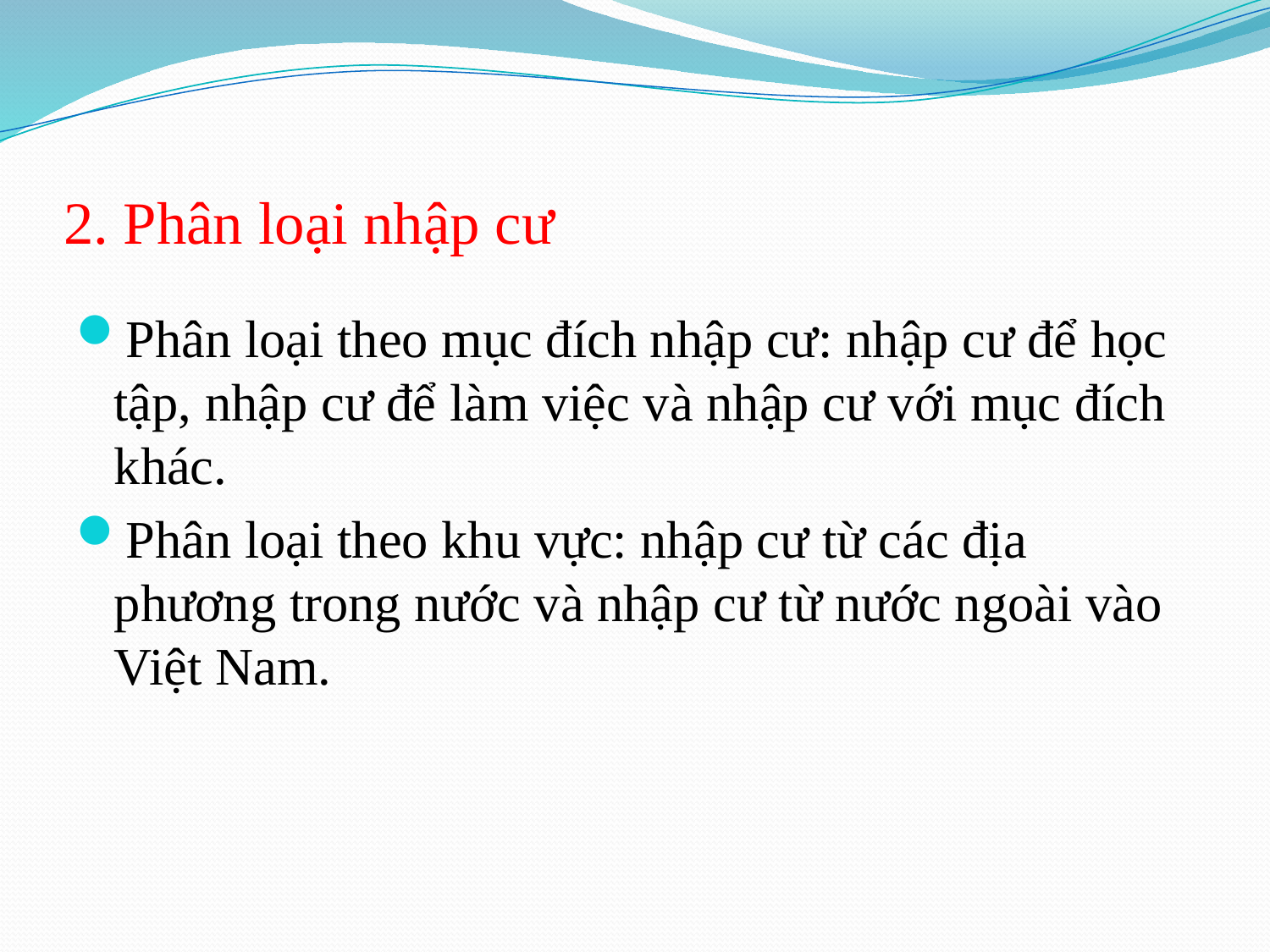

# 2. Phân loại nhập cư

Phân loại theo mục đích nhập cư: nhập cư để học tập, nhập cư để làm việc và nhập cư với mục đích khác.
Phân loại theo khu vực: nhập cư từ các địa phương trong nước và nhập cư từ nước ngoài vào Việt Nam.